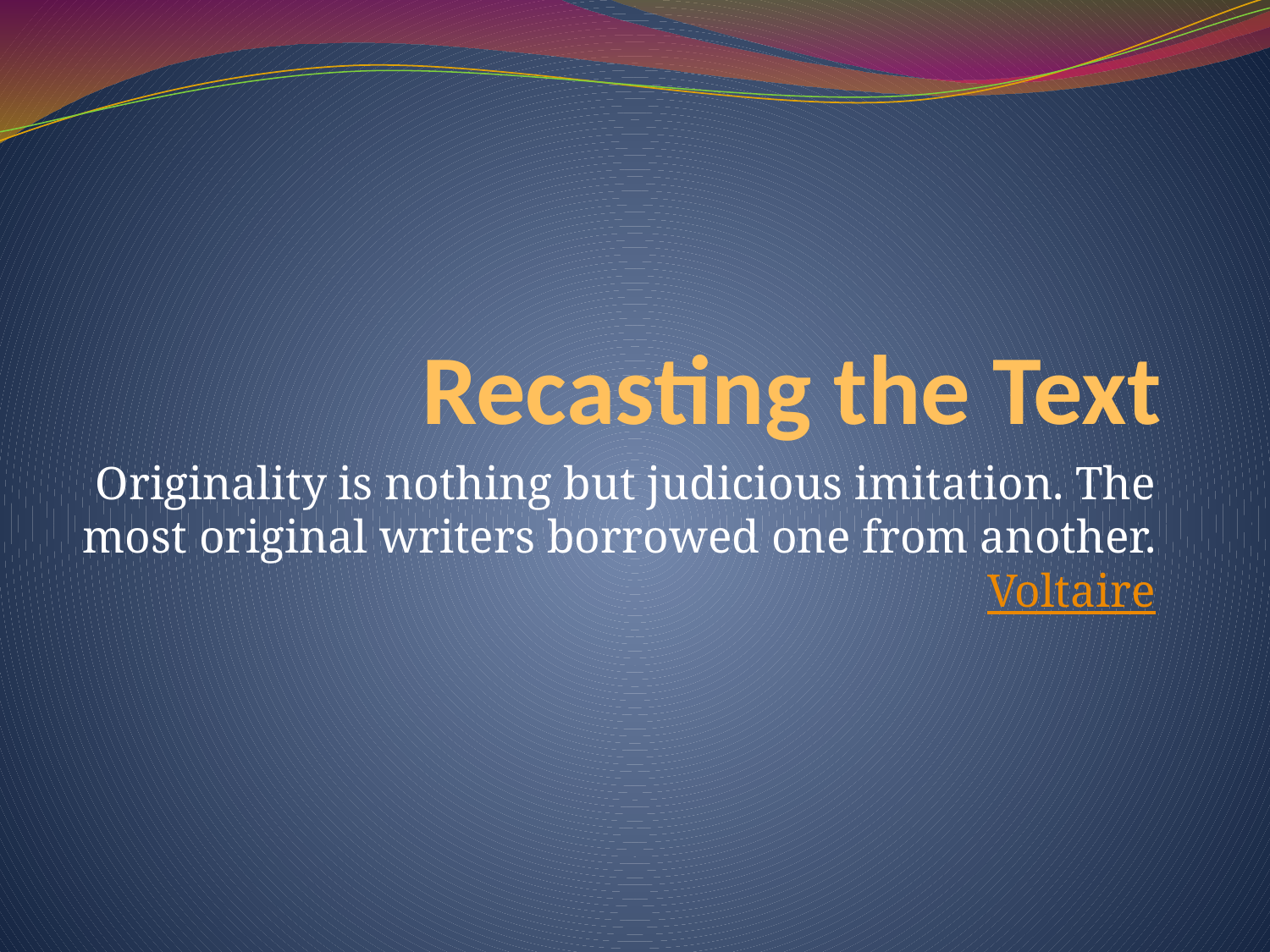

# Recasting the Text
Originality is nothing but judicious imitation. The most original writers borrowed one from another.
Voltaire